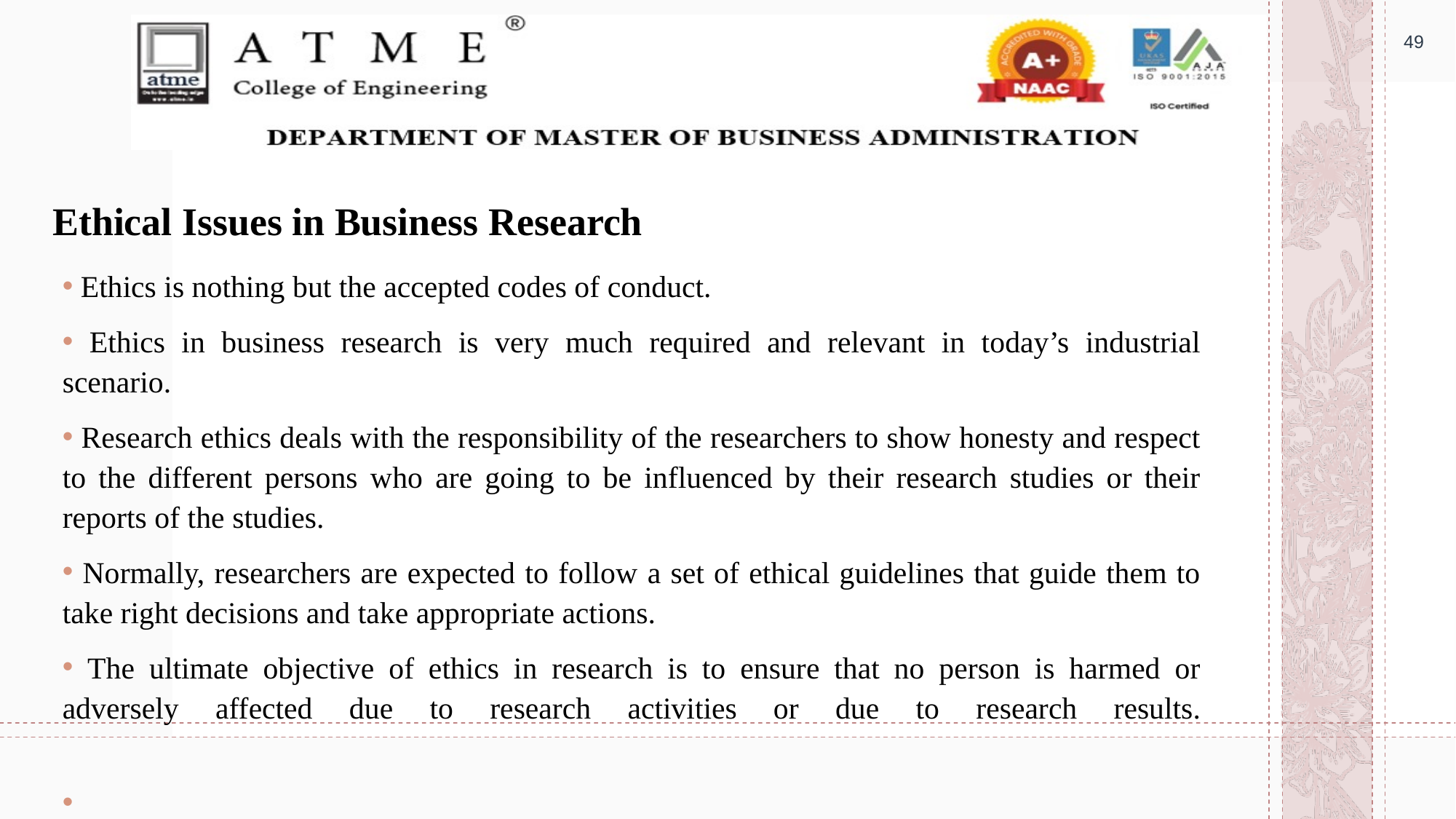

49
# Ethical Issues in Business Research
 Ethics is nothing but the accepted codes of conduct.
 Ethics in business research is very much required and relevant in today’s industrial scenario.
 Research ethics deals with the responsibility of the researchers to show honesty and respect to the different persons who are going to be influenced by their research studies or their reports of the studies.
 Normally, researchers are expected to follow a set of ethical guidelines that guide them to take right decisions and take appropriate actions.
 The ultimate objective of ethics in research is to ensure that no person is harmed or adversely affected due to research activities or due to research results.